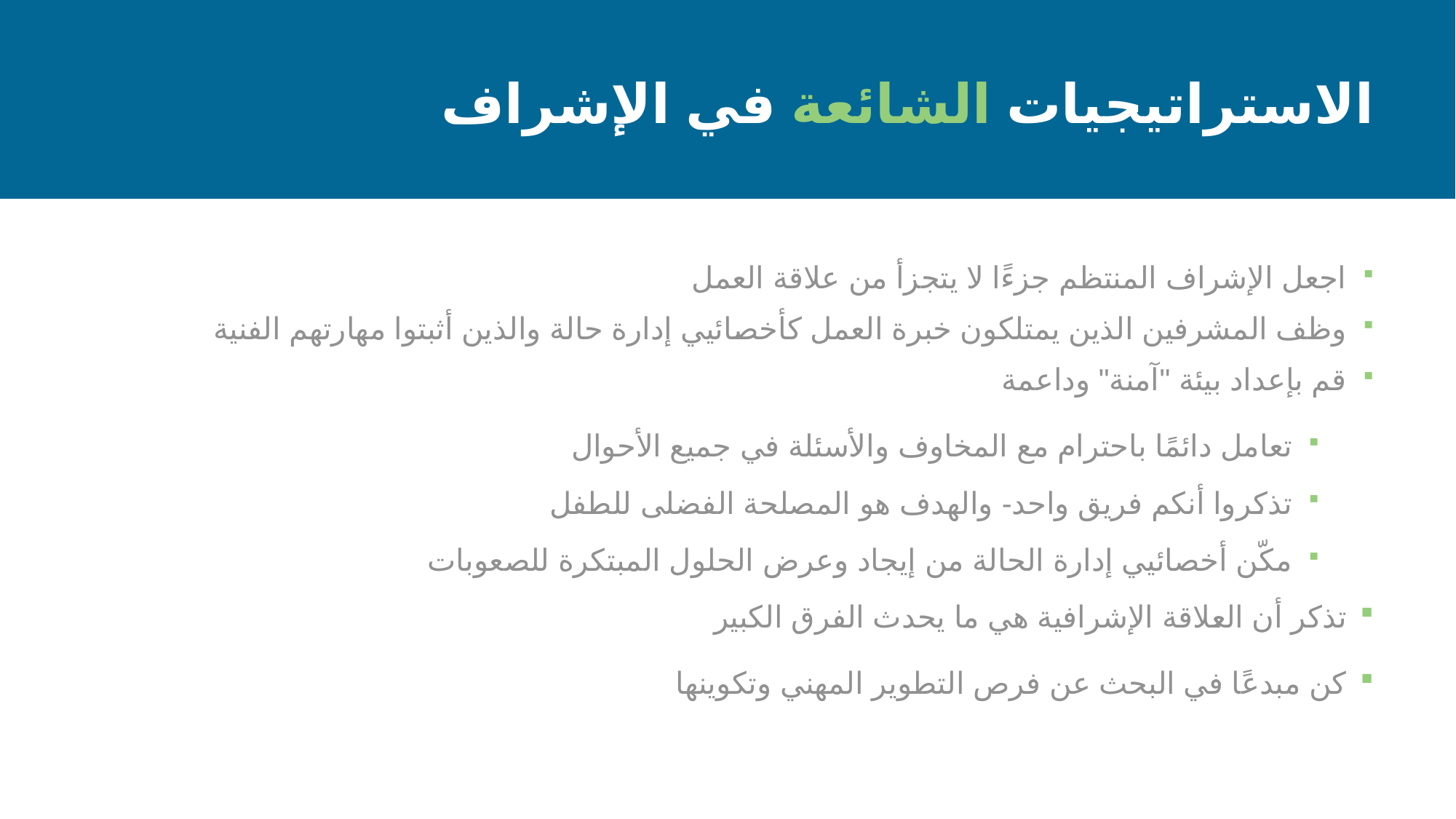

الاستراتيجيات الشائعة في الإشراف
اجعل الإشراف المنتظم جزءًا لا يتجزأ من علاقة العمل
وظف المشرفين الذين يمتلكون خبرة العمل كأخصائيي إدارة حالة والذين أثبتوا مهارتهم الفنية
قم بإعداد بيئة "آمنة" وداعمة
تعامل دائمًا باحترام مع المخاوف والأسئلة في جميع الأحوال
تذكروا أنكم فريق واحد- والهدف هو المصلحة الفضلى للطفل
مكّن أخصائيي إدارة الحالة من إيجاد وعرض الحلول المبتكرة للصعوبات
تذكر أن العلاقة الإشرافية هي ما يحدث الفرق الكبير
كن مبدعًا في البحث عن فرص التطوير المهني وتكوينها